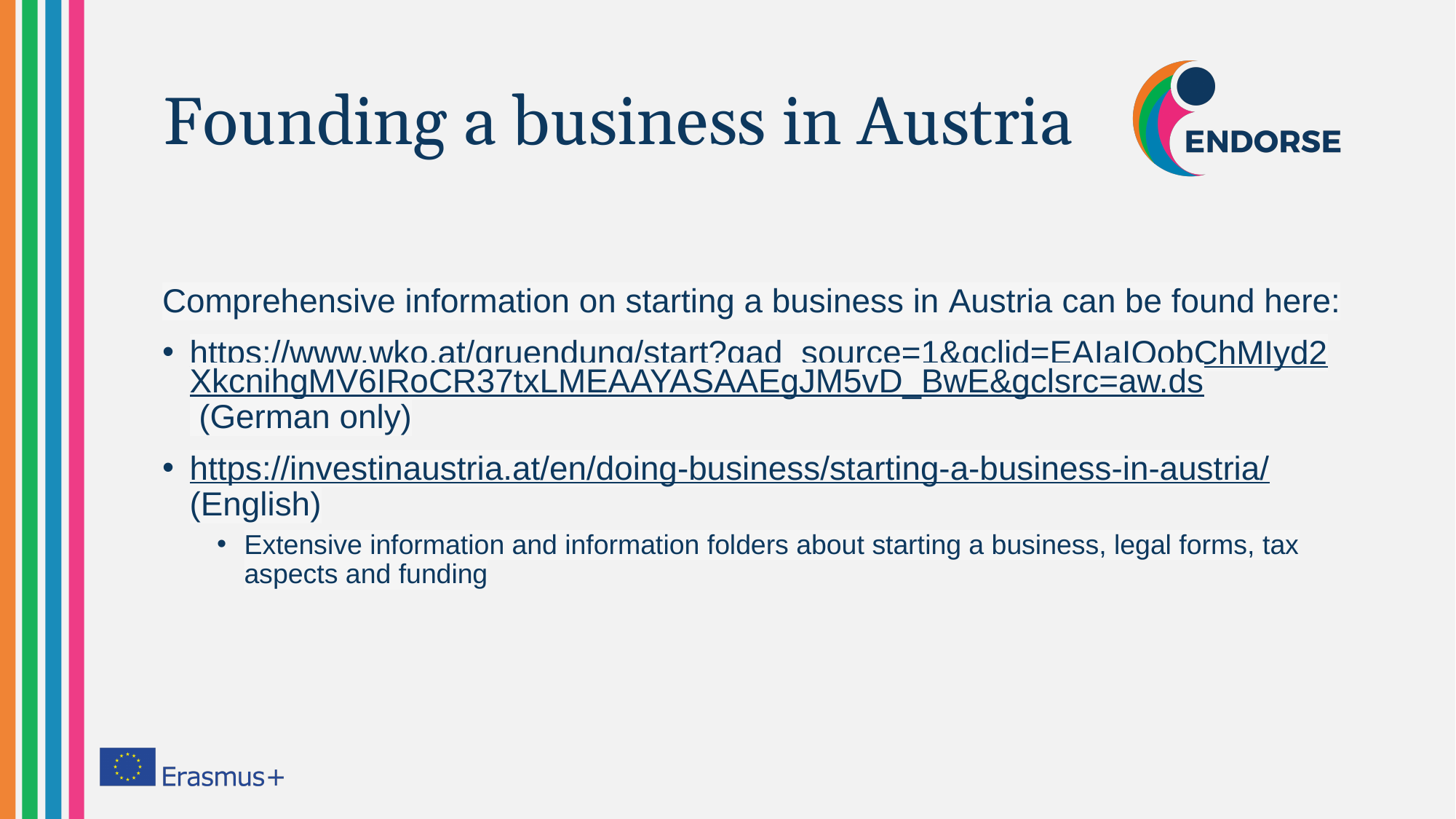

# Founding a business in Austria
Comprehensive information on starting a business in Austria can be found here:
https://www.wko.at/gruendung/start?gad_source=1&gclid=EAIaIQobChMIyd2XkcnihgMV6IRoCR37txLMEAAYASAAEgJM5vD_BwE&gclsrc=aw.ds (German only)
https://investinaustria.at/en/doing-business/starting-a-business-in-austria/ (English)
Extensive information and information folders about starting a business, legal forms, tax aspects and funding